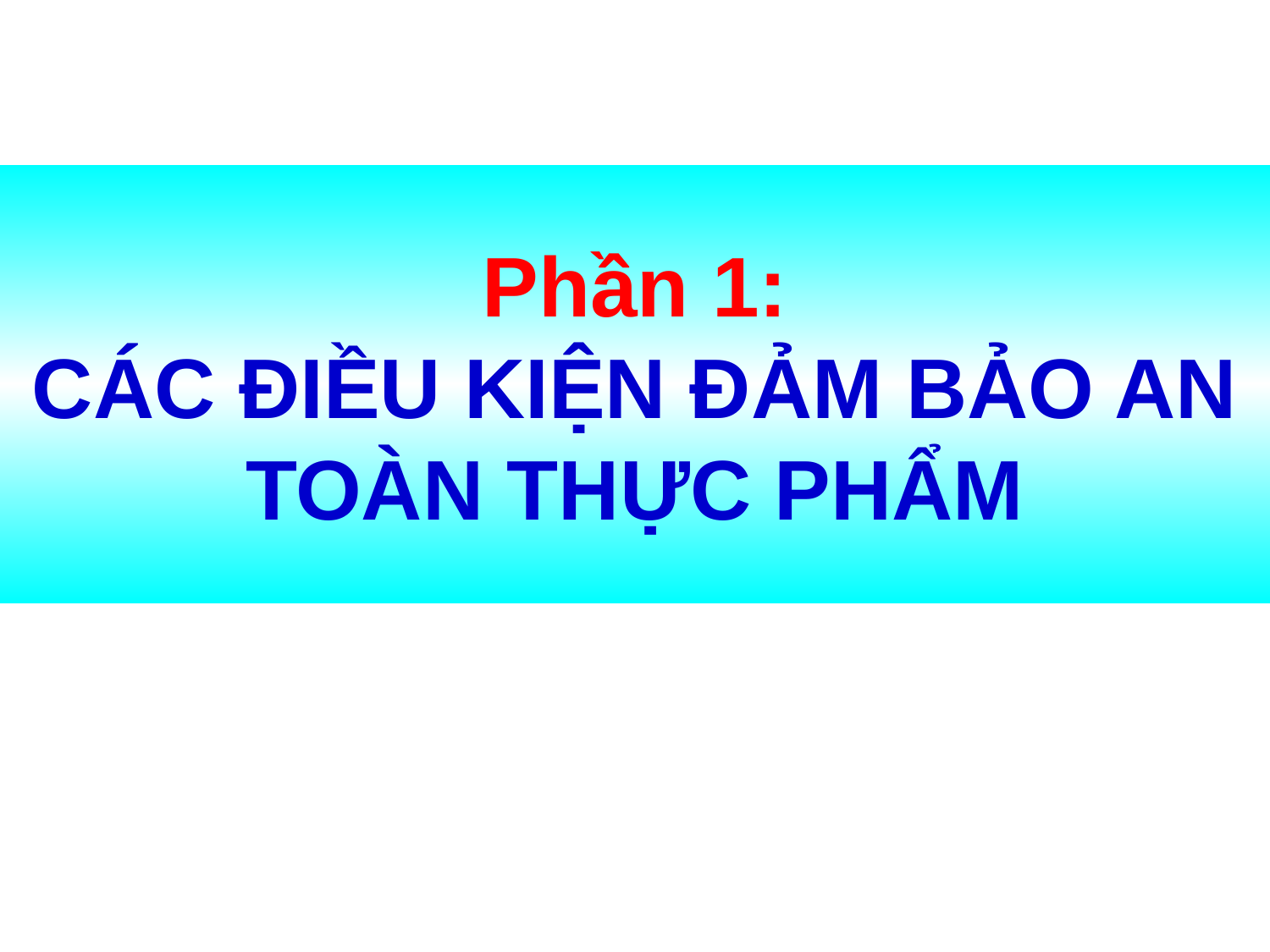

# Phần 1: CÁC ĐIỀU KIỆN ĐẢM BẢO AN TOÀN THỰC PHẨM